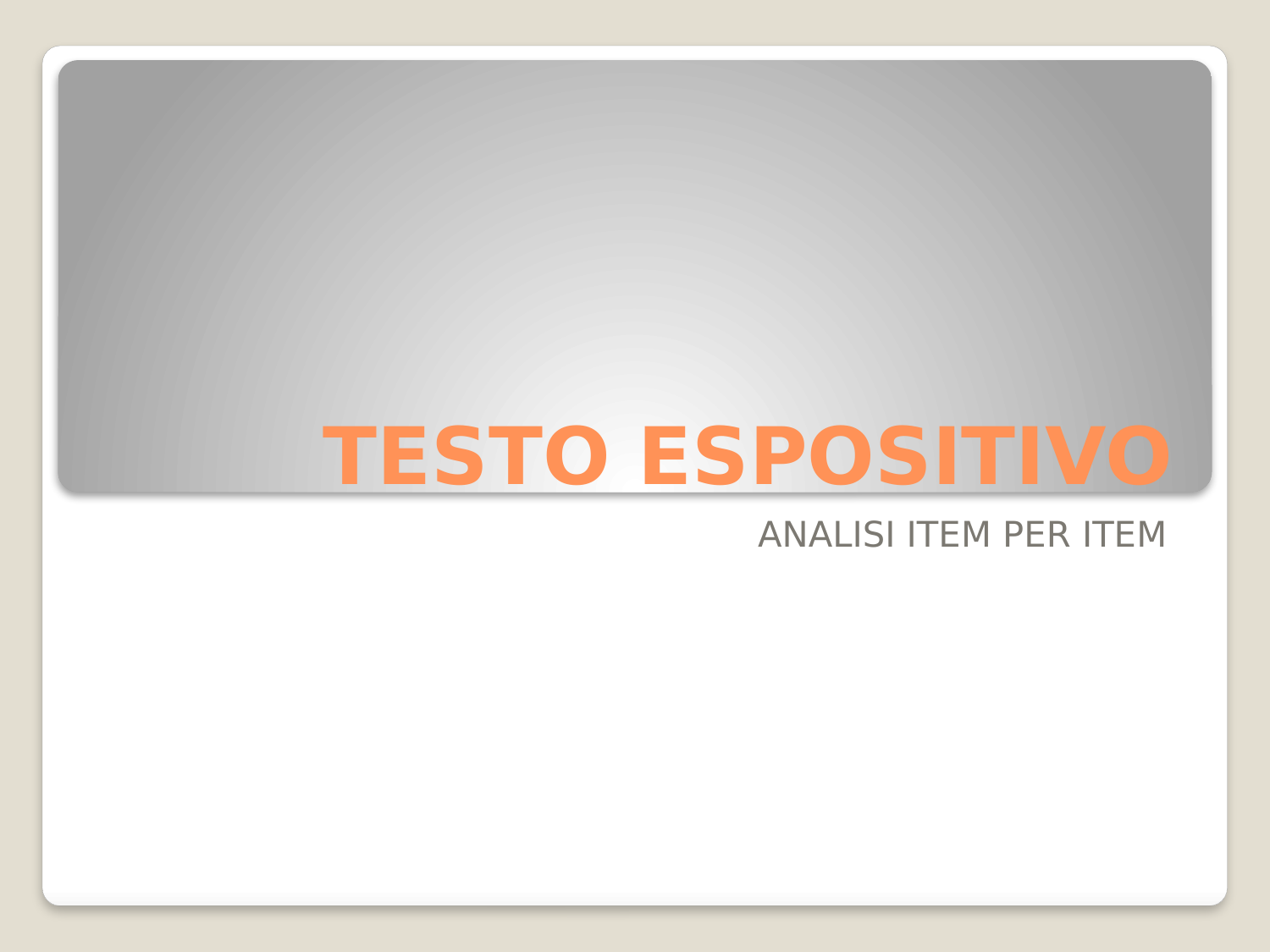

# TESTO ESPOSITIVO
ANALISI ITEM PER ITEM